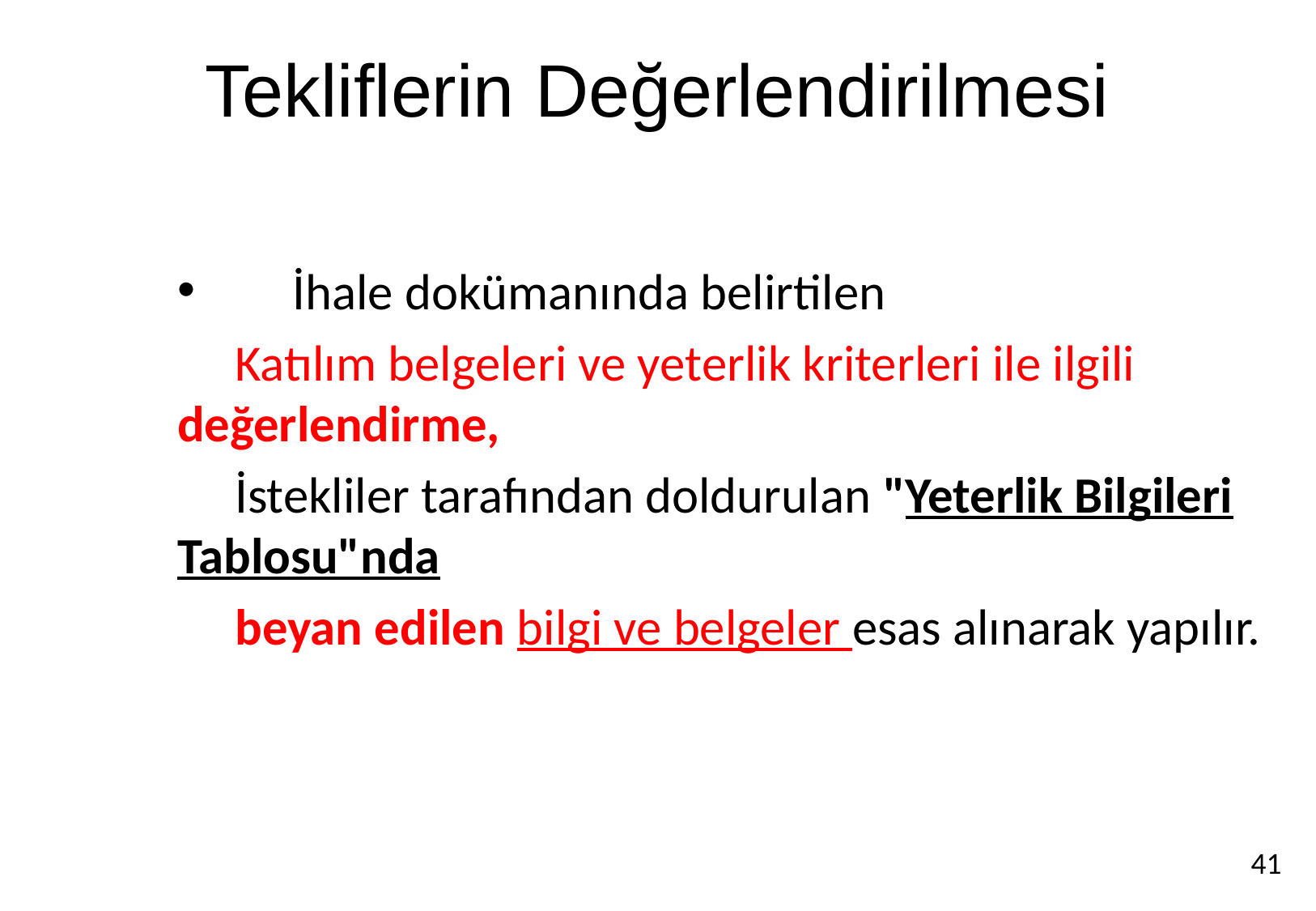

# Tekliflerin Değerlendirilmesi
      İhale dokümanında belirtilen
     Katılım belgeleri ve yeterlik kriterleri ile ilgili değerlendirme,
     İstekliler tarafından doldurulan "Yeterlik Bilgileri Tablosu"nda
     beyan edilen bilgi ve belgeler esas alınarak yapılır.
41